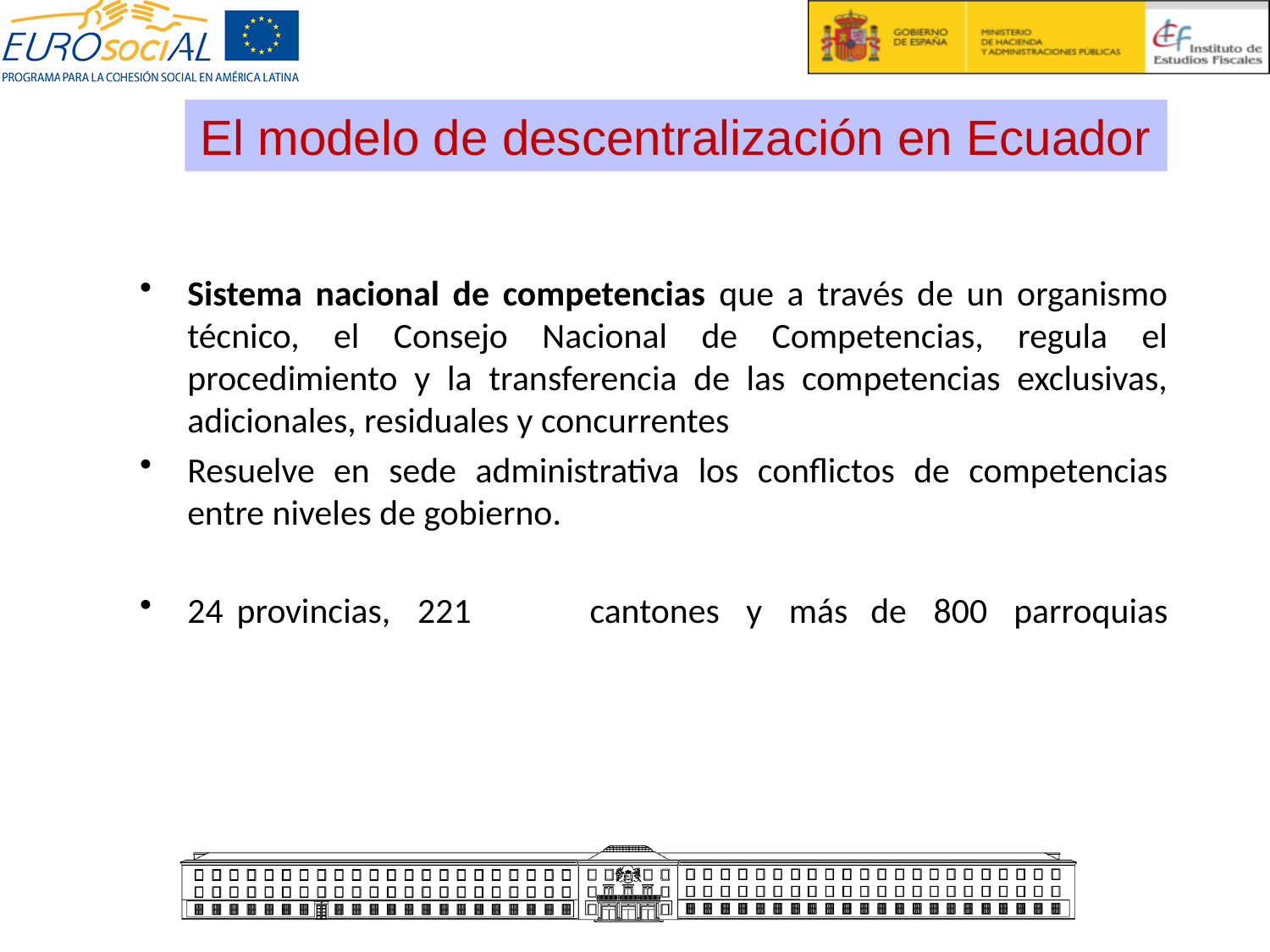

El modelo de descentralización en Ecuador
Sistema nacional de competencias que a través de un organismo técnico, el Consejo Nacional de Competencias, regula el procedimiento y la transferencia de las competencias exclusivas, adicionales, residuales y concurrentes
Resuelve en sede administrativa los conflictos de competencias entre niveles de gobierno.

24 provincias,  221 	cantones  y  más 	de  800 	parroquias